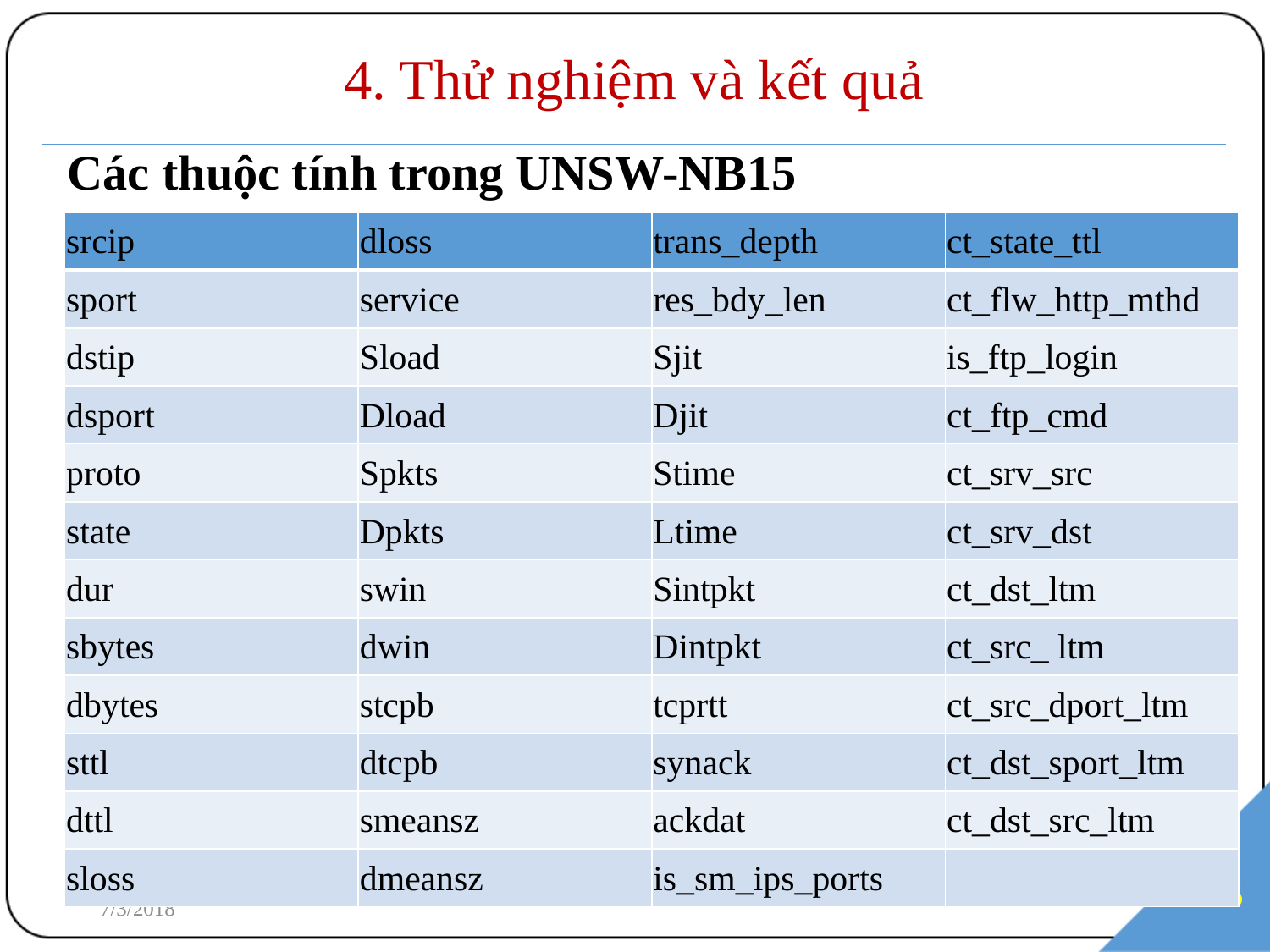

# 4. Thử nghiệm và kết quả
Các thuộc tính trong UNSW-NB15

| srcip | dloss | trans\_depth | ct\_state\_ttl |
| --- | --- | --- | --- |
| sport | service | res\_bdy\_len | ct\_flw\_http\_mthd |
| dstip | Sload | Sjit | is\_ftp\_login |
| dsport | Dload | Djit | ct\_ftp\_cmd |
| proto | Spkts | Stime | ct\_srv\_src |
| state | Dpkts | Ltime | ct\_srv\_dst |
| dur | swin | Sintpkt | ct\_dst\_ltm |
| sbytes | dwin | Dintpkt | ct\_src\_ ltm |
| dbytes | stcpb | tcprtt | ct\_src\_dport\_ltm |
| sttl | dtcpb | synack | ct\_dst\_sport\_ltm |
| dttl | smeansz | ackdat | ct\_dst\_src\_ltm |
| sloss | dmeansz | is\_sm\_ips\_ports |  |
25
7/3/2018